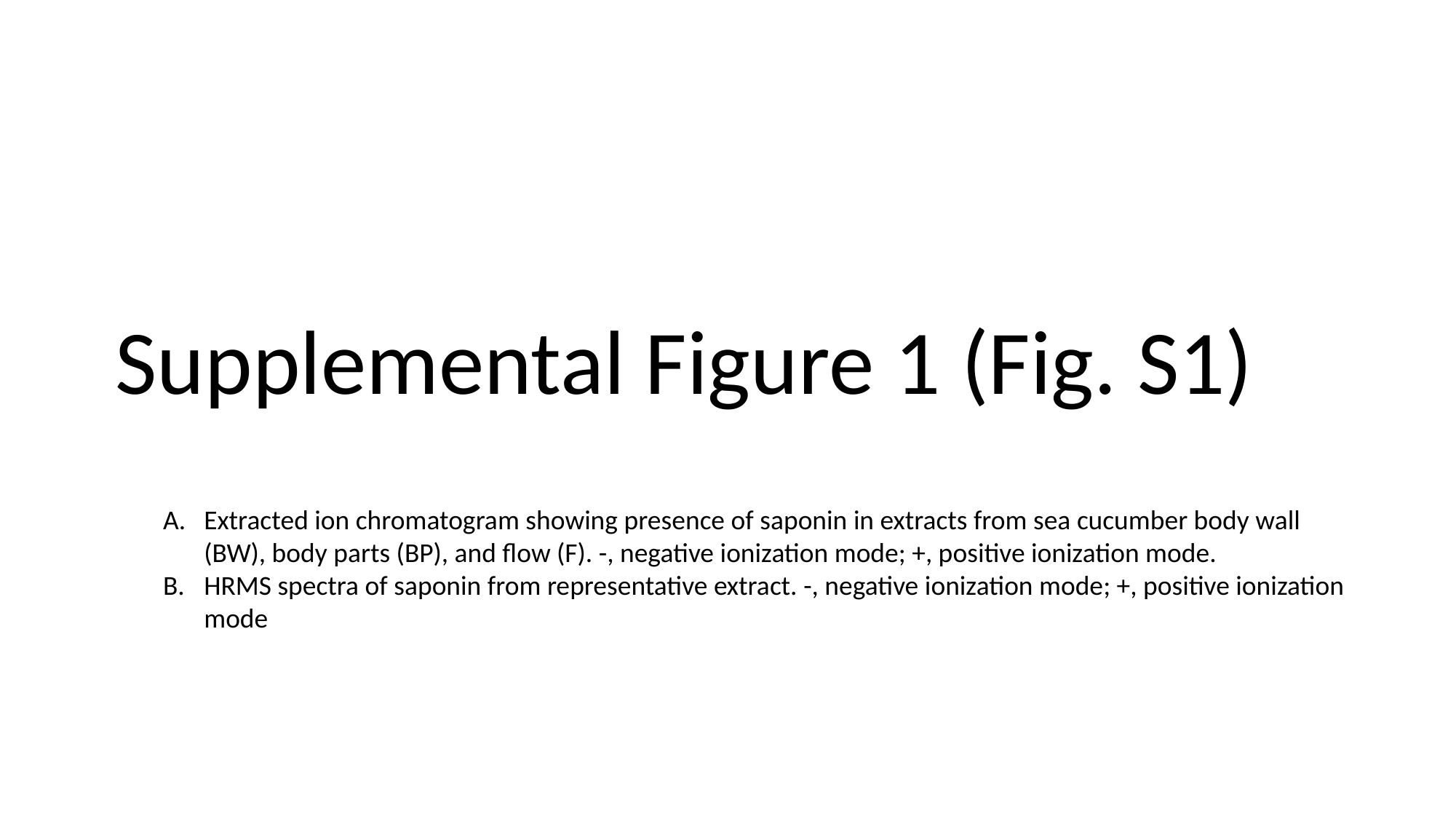

# Supplemental Figure 1 (Fig. S1)
Extracted ion chromatogram showing presence of saponin in extracts from sea cucumber body wall (BW), body parts (BP), and flow (F). -, negative ionization mode; +, positive ionization mode.
HRMS spectra of saponin from representative extract. -, negative ionization mode; +, positive ionization mode